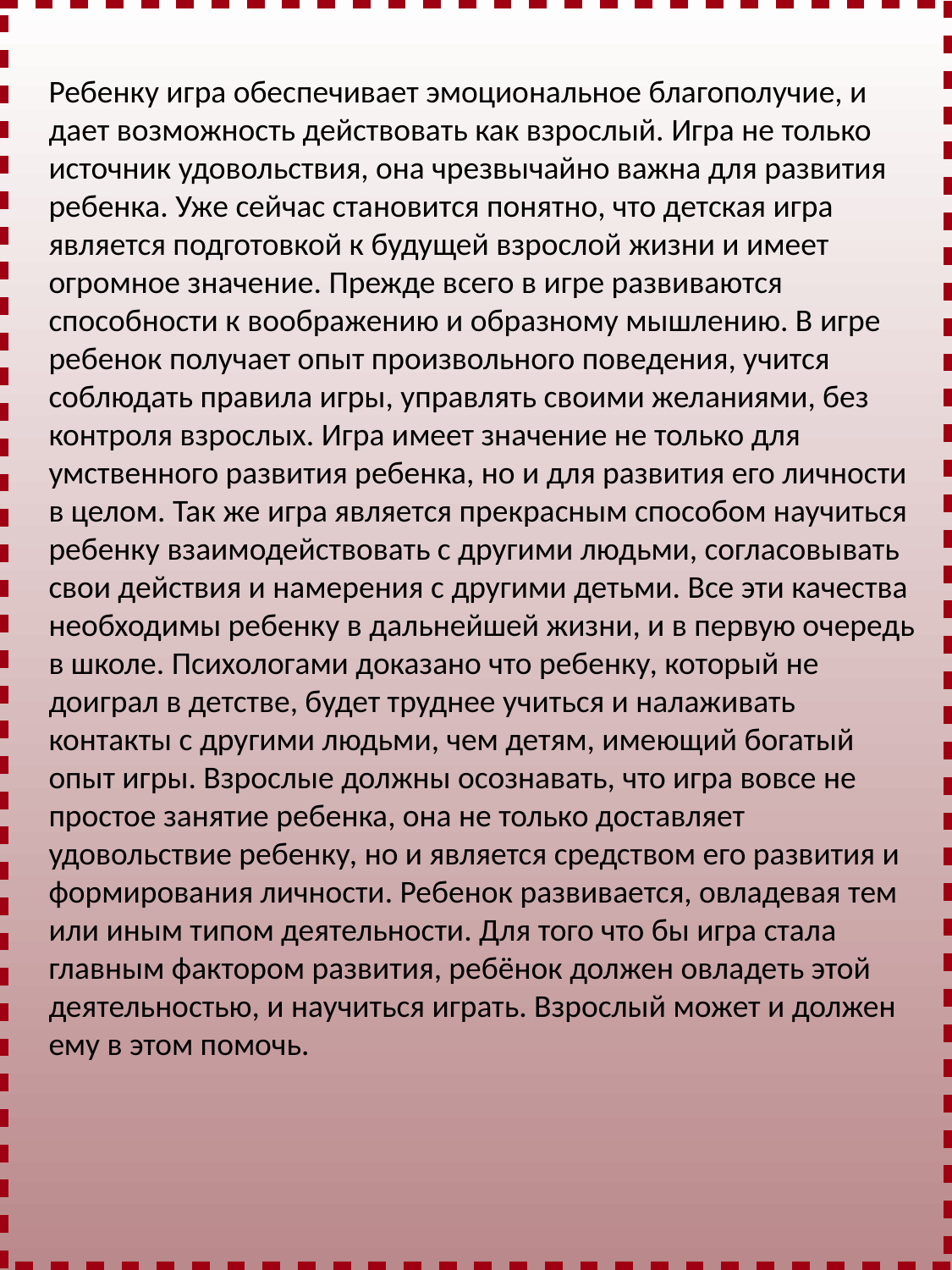

Ребенку игра обеспечивает эмоциональное благополучие, и дает возможность действовать как взрослый. Игра не только источник удовольствия, она чрезвычайно важна для развития ребенка. Уже сейчас становится понятно, что детская игра является подготовкой к будущей взрослой жизни и имеет огромное значение. Прежде всего в игре развиваются способности к воображению и образному мышлению. В игре ребенок получает опыт произвольного поведения, учится соблюдать правила игры, управлять своими желаниями, без контроля взрослых. Игра имеет значение не только для умственного развития ребенка, но и для развития его личности в целом. Так же игра является прекрасным способом научиться ребенку взаимодействовать с другими людьми, согласовывать свои действия и намерения с другими детьми. Все эти качества необходимы ребенку в дальнейшей жизни, и в первую очередь в школе. Психологами доказано что ребенку, который не доиграл в детстве, будет труднее учиться и налаживать контакты с другими людьми, чем детям, имеющий богатый опыт игры. Взрослые должны осознавать, что игра вовсе не простое занятие ребенка, она не только доставляет удовольствие ребенку, но и является средством его развития и формирования личности. Ребенок развивается, овладевая тем или иным типом деятельности. Для того что бы игра стала главным фактором развития, ребёнок должен овладеть этой деятельностью, и научиться играть. Взрослый может и должен ему в этом помочь.